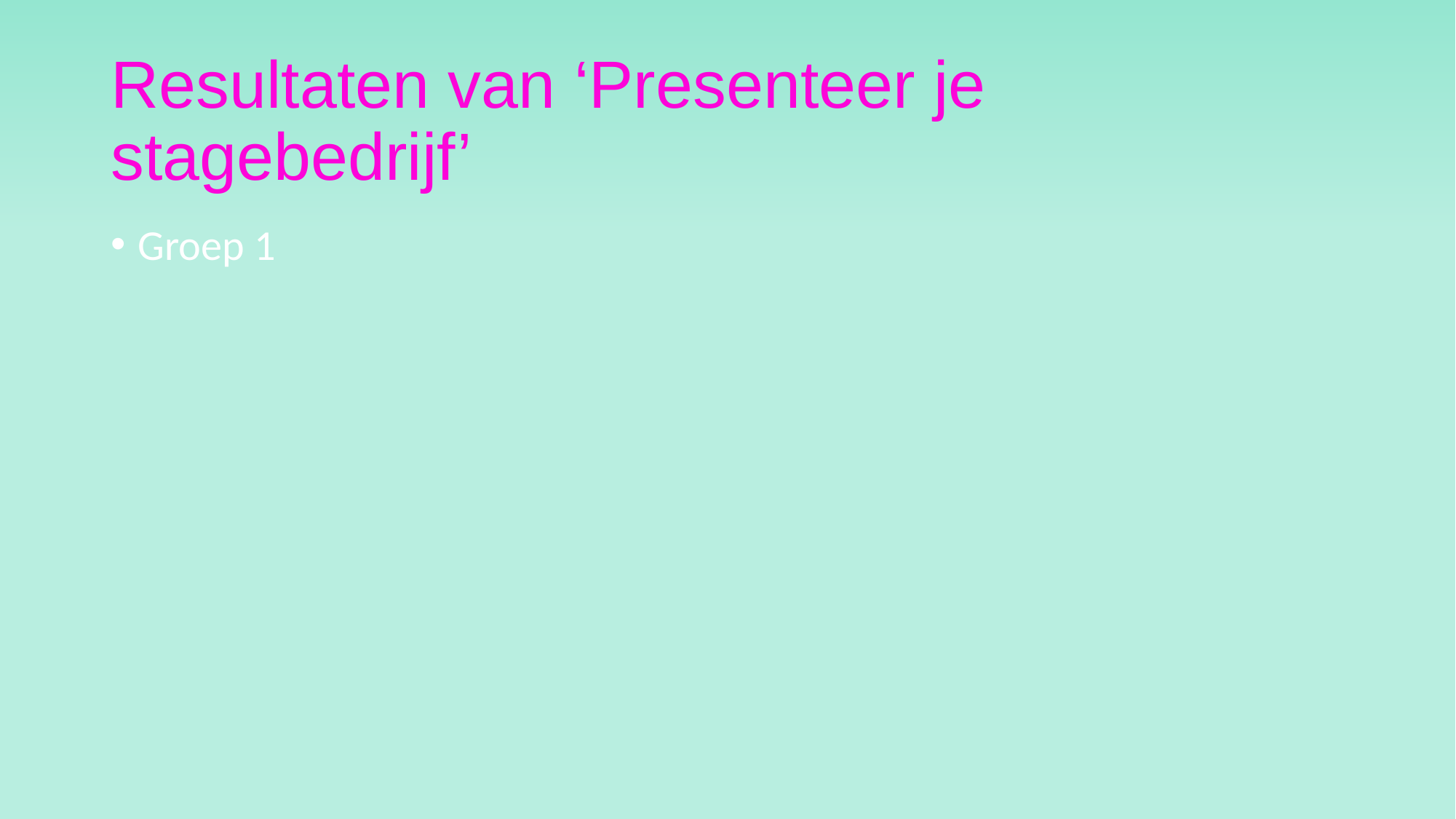

# Resultaten van ‘Presenteer je stagebedrijf’
Groep 1